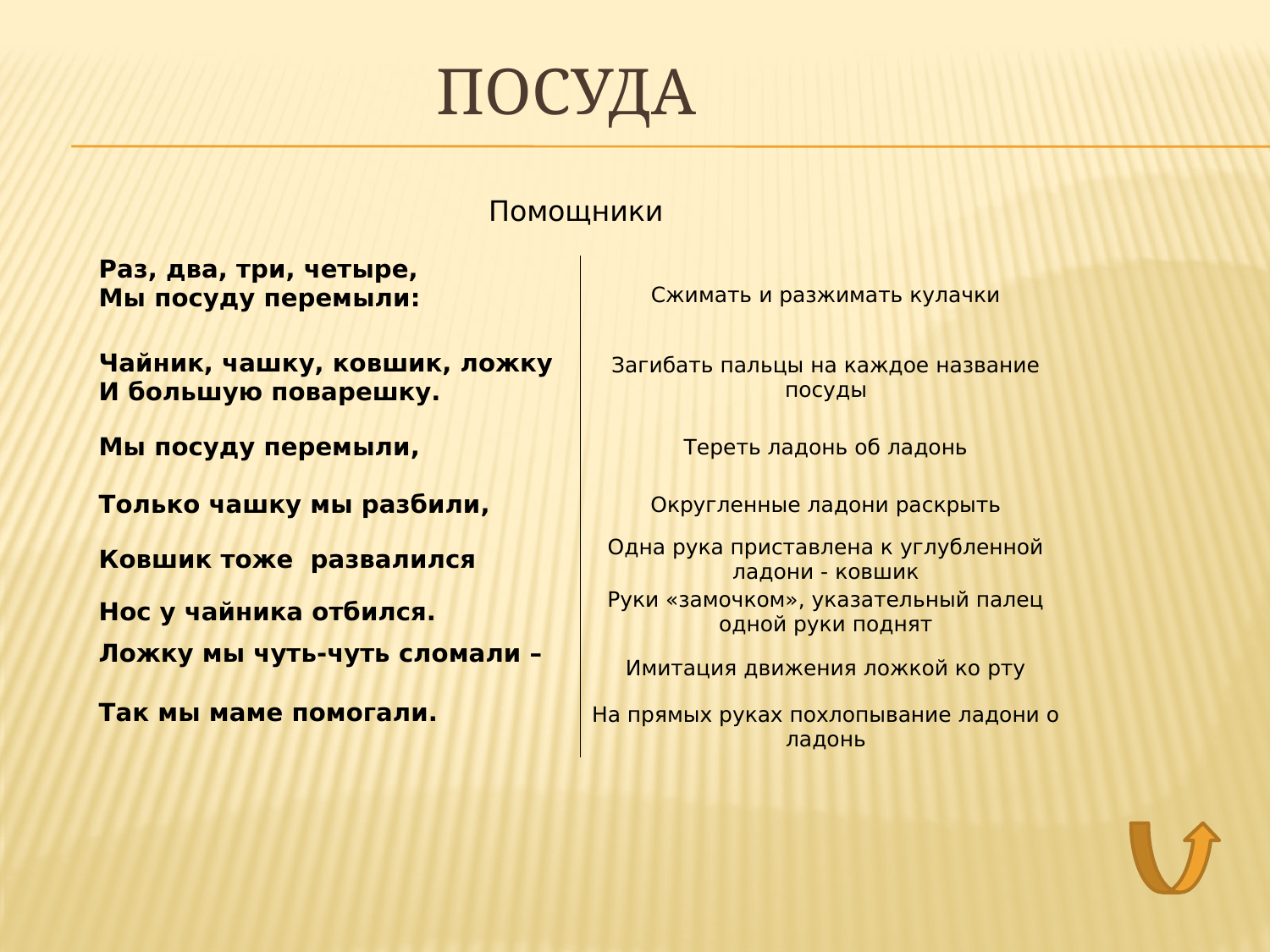

# Посуда
| Помощники |  |
| --- | --- |
| Раз, два, три, четыре, Мы посуду перемыли: | Сжимать и разжимать кулачки |
| Чайник, чашку, ковшик, ложку И большую поварешку. | Загибать пальцы на каждое название посуды |
| Мы посуду перемыли, | Тереть ладонь об ладонь |
| Только чашку мы разбили, | Округленные ладони раскрыть |
| Ковшик тоже развалился | Одна рука приставлена к углубленной ладони - ковшик |
| Нос у чайника отбился. | Руки «замочком», указательный палец одной руки поднят |
| Ложку мы чуть-чуть сломали – | Имитация движения ложкой ко рту |
| Так мы маме помогали. | На прямых руках похлопывание ладони о ладонь |